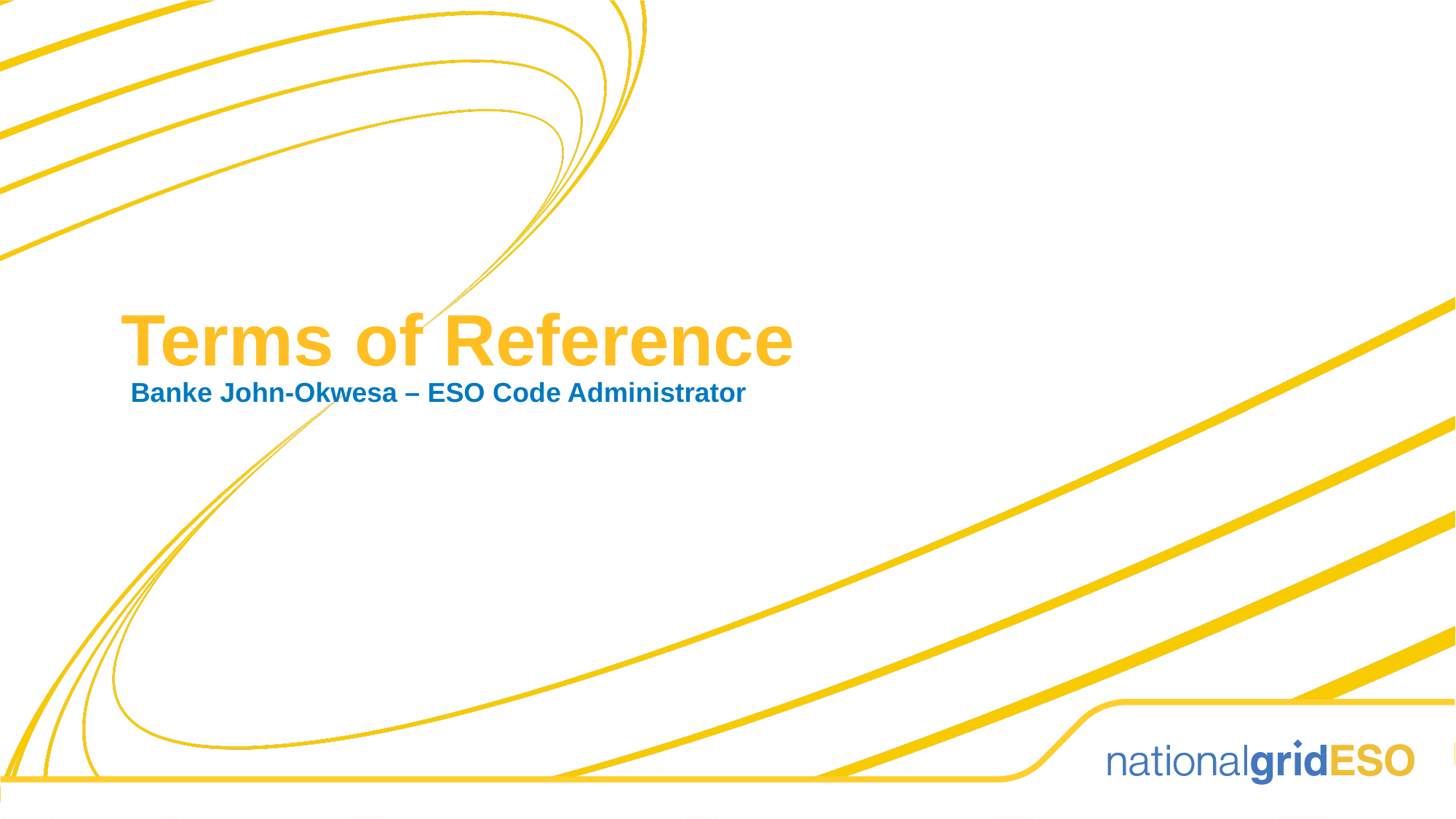

Terms of Reference
Banke John-Okwesa – ESO Code Administrator